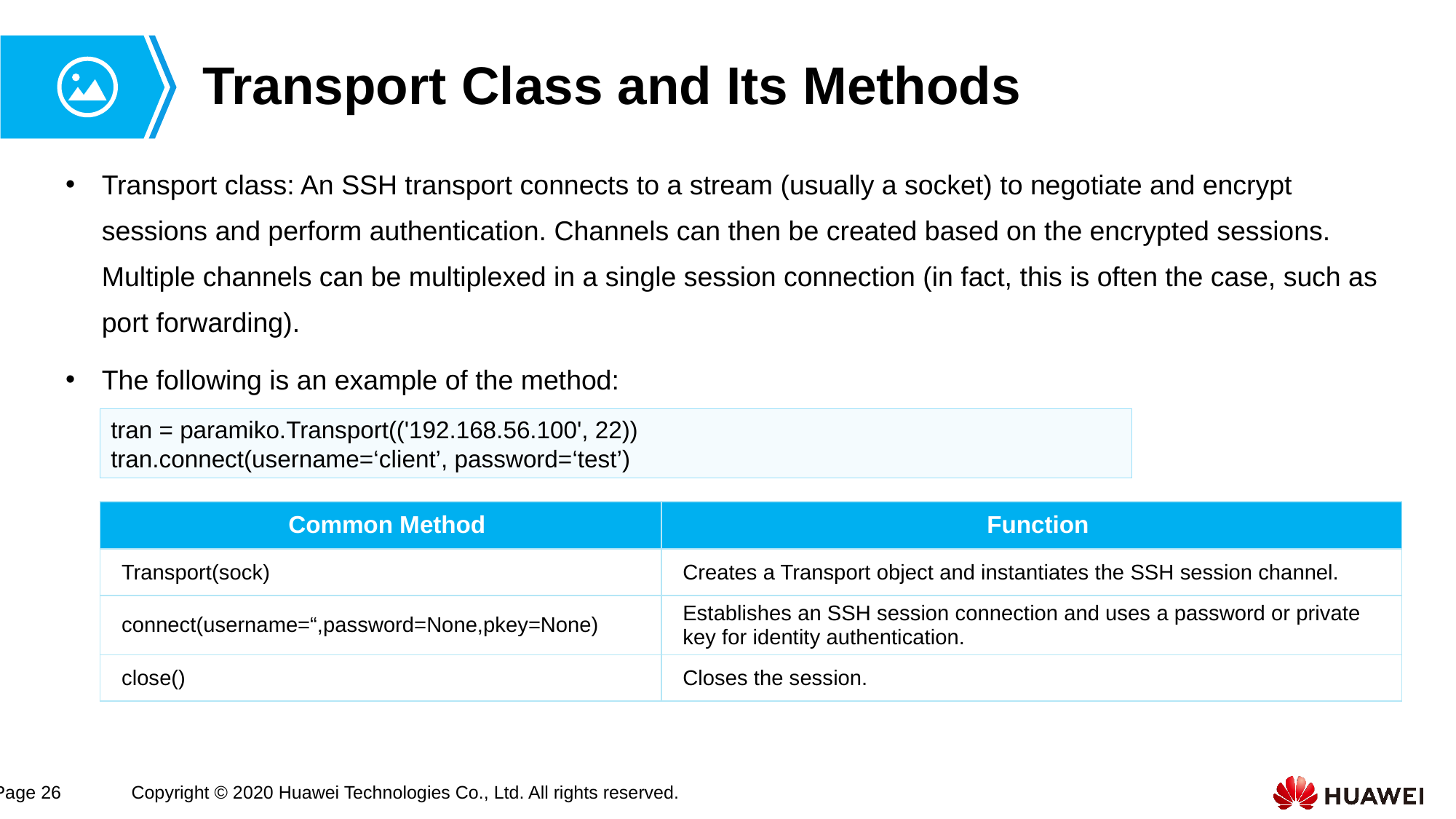

# Transport Class and Its Methods
Transport class: An SSH transport connects to a stream (usually a socket) to negotiate and encrypt sessions and perform authentication. Channels can then be created based on the encrypted sessions. Multiple channels can be multiplexed in a single session connection (in fact, this is often the case, such as port forwarding).
The following is an example of the method:
tran = paramiko.Transport(('192.168.56.100', 22))
tran.connect(username=‘client’, password=‘test’)
| Common Method | Function |
| --- | --- |
| Transport(sock) | Creates a Transport object and instantiates the SSH session channel. |
| connect(username=“,password=None,pkey=None) | Establishes an SSH session connection and uses a password or private key for identity authentication. |
| close() | Closes the session. |